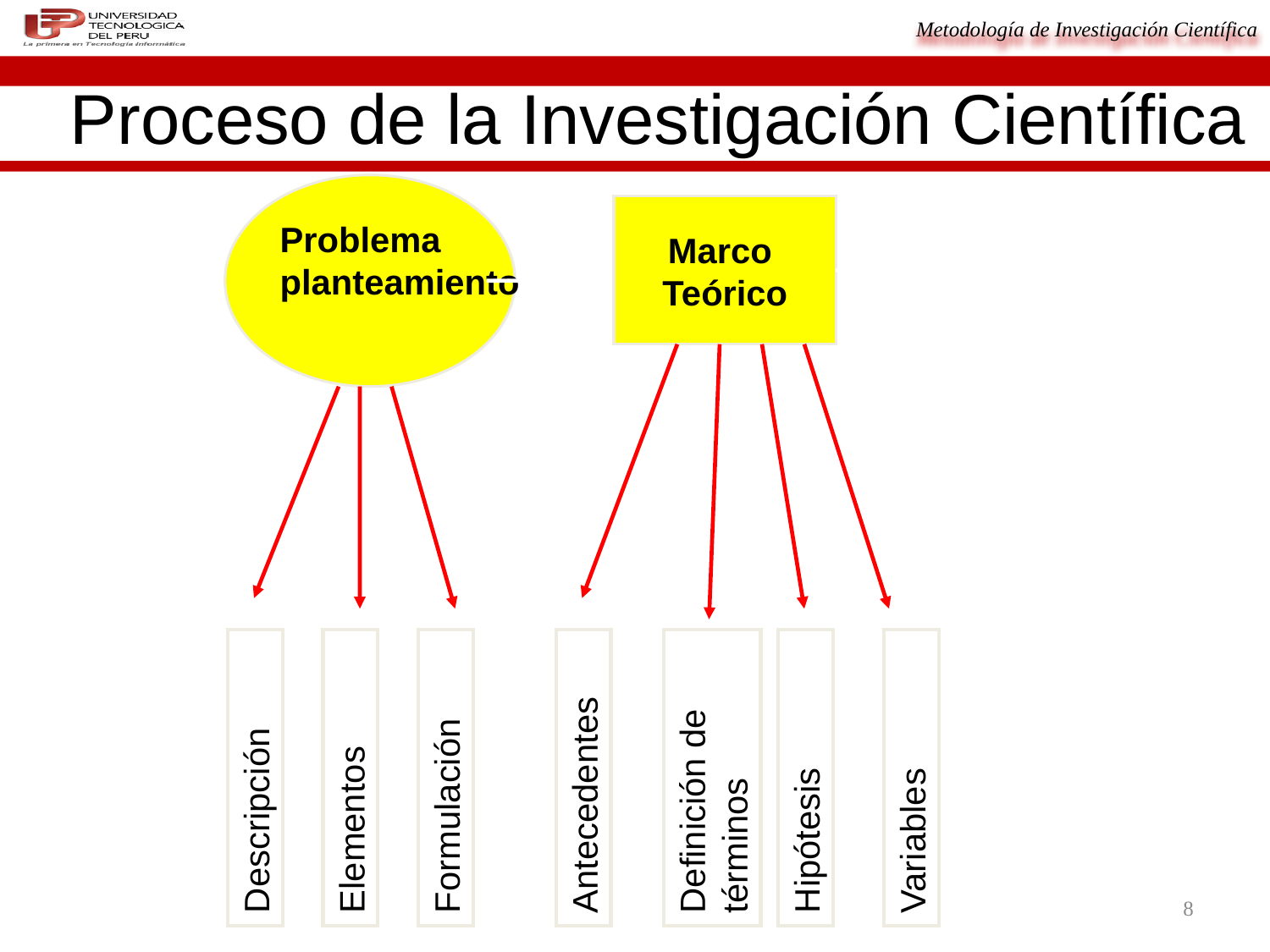

Proceso de la Investigación Científica
Problema
planteamiento

Marco
Teórico

Definición de términos
Hipótesis
Variables
Antecedentes

Descripción
Elementos
Formulación
8